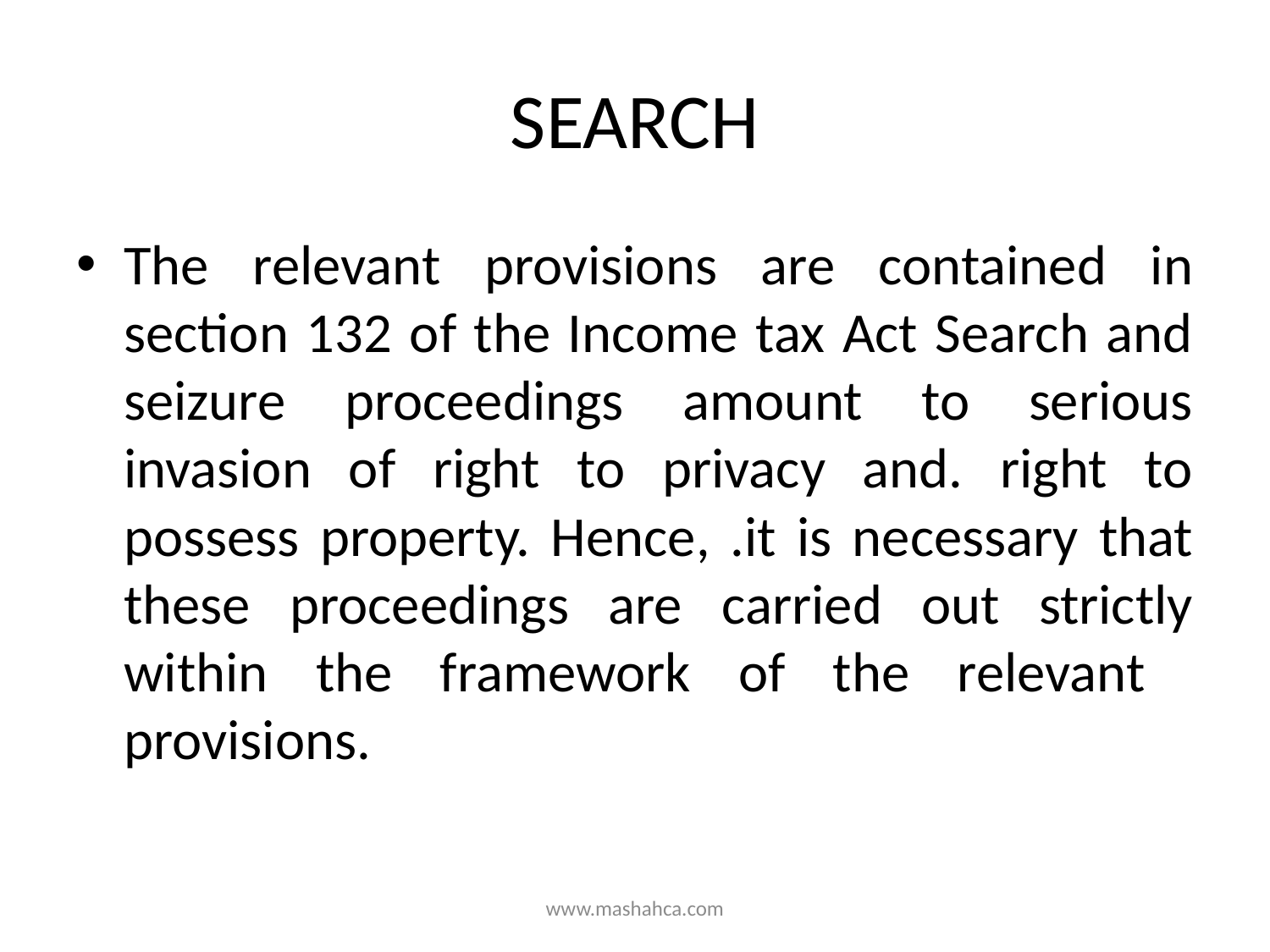

# SEARCH
The relevant provisions are contained in section 132 of the Income tax Act Search and seizure proceedings amount to serious invasion of right to privacy and. right to possess property. Hence, .it is necessary that these proceedings are carried out strictly within the framework of the relevant
provisions.
www.mashahca.com